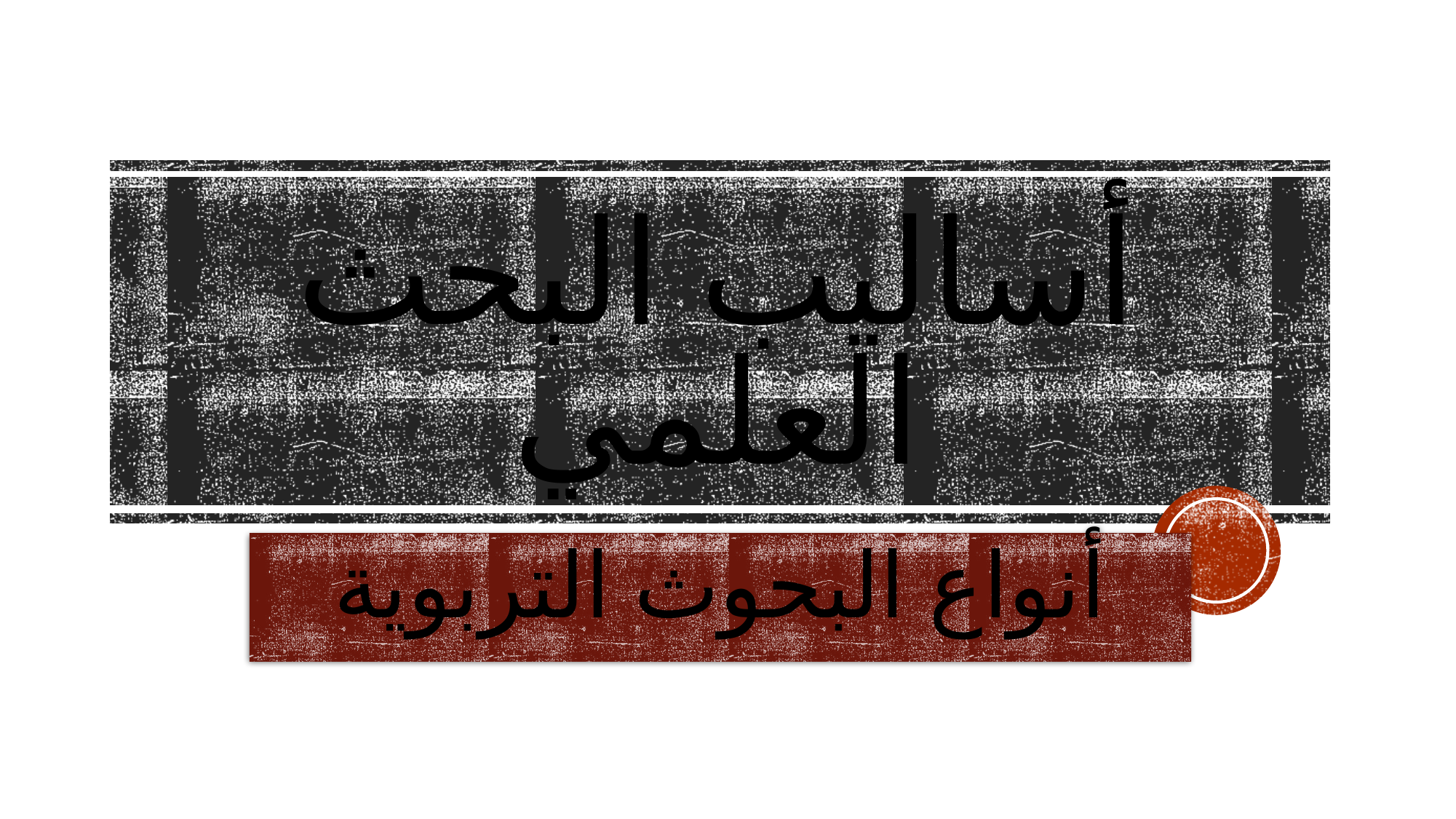

# أساليب البحث العلمي
أنواع البحوث التربوية